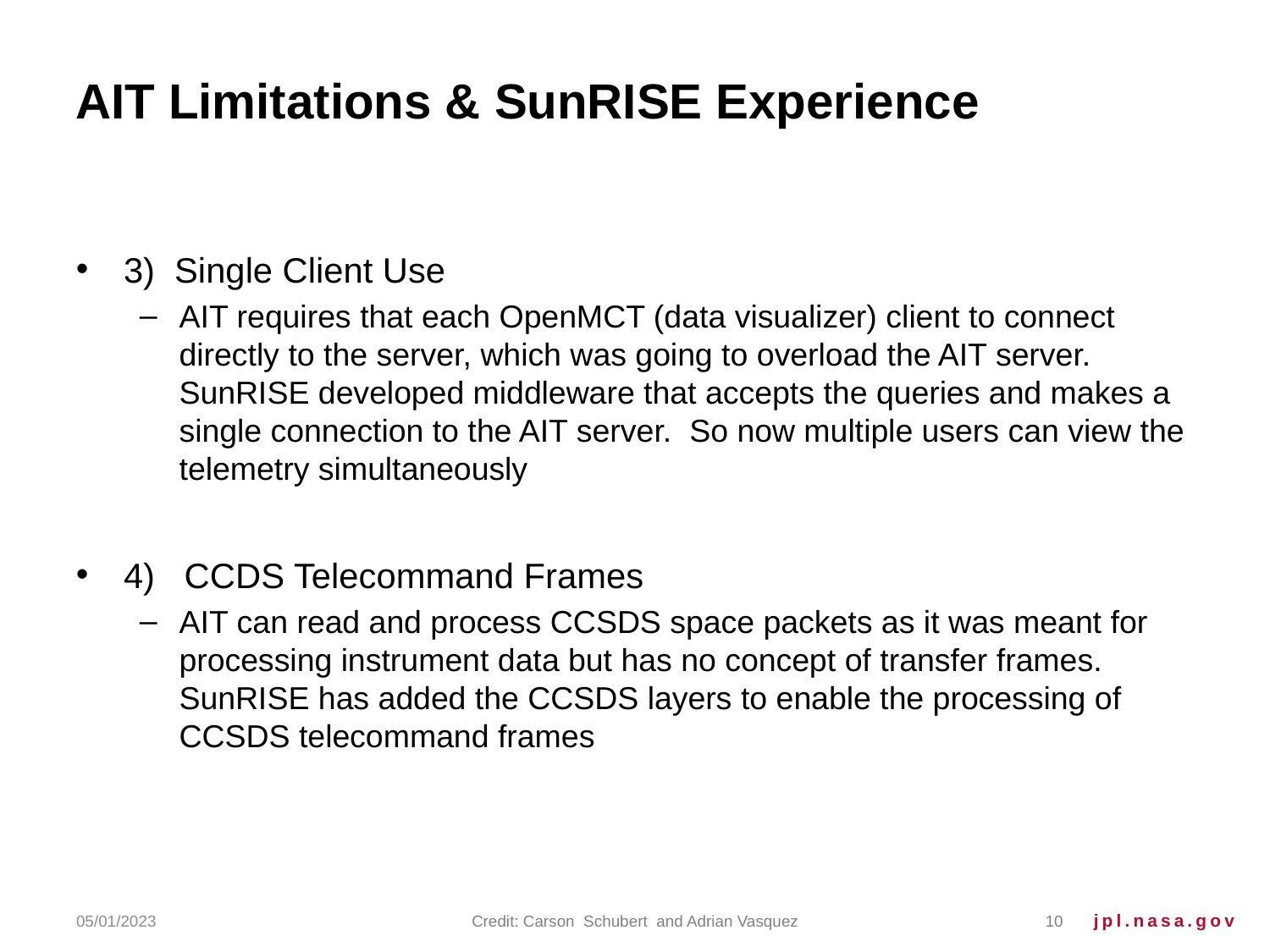

# AIT Limitations & SunRISE Experience

3)  Single Client Use
AIT requires that each OpenMCT (data visualizer) client to connect directly to the server, which was going to overload the AIT server.  SunRISE developed middleware that accepts the queries and makes a single connection to the AIT server.  So now multiple users can view the telemetry simultaneously

4)   CCDS Telecommand Frames
AIT can read and process CCSDS space packets as it was meant for processing instrument data but has no concept of transfer frames.  SunRISE has added the CCSDS layers to enable the processing of CCSDS telecommand frames

05/01/2023
Credit: Carson  Schubert  and Adrian Vasquez
10